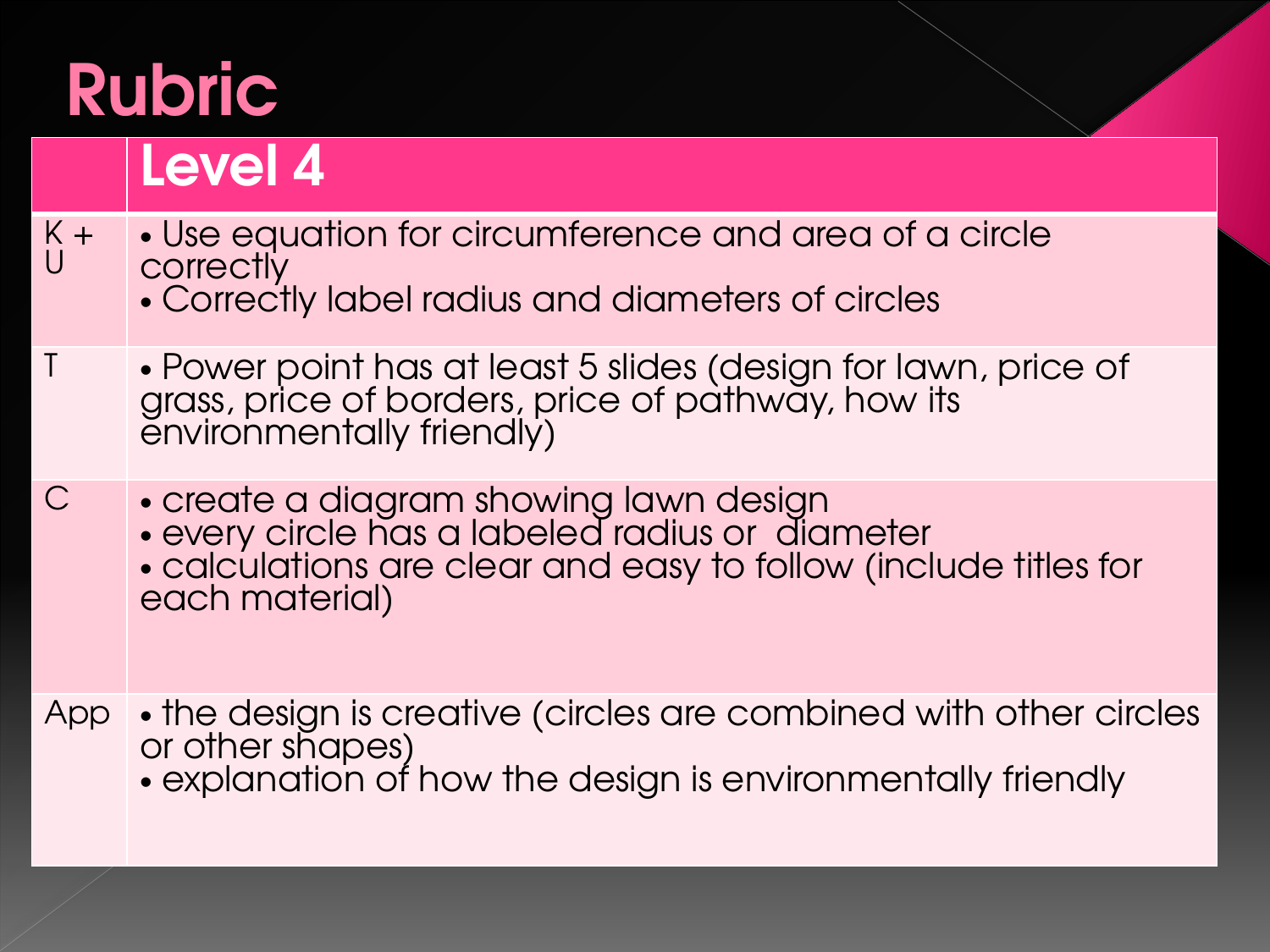

# Rubric
|  | Level 4 |
| --- | --- |
| K + U | Use equation for circumference and area of a circle correctly Correctly label radius and diameters of circles |
| T | Power point has at least 5 slides (design for lawn, price of grass, price of borders, price of pathway, how its environmentally friendly) |
| C | create a diagram showing lawn design every circle has a labeled radius or diameter calculations are clear and easy to follow (include titles for each material) |
| App | the design is creative (circles are combined with other circles or other shapes) explanation of how the design is environmentally friendly |